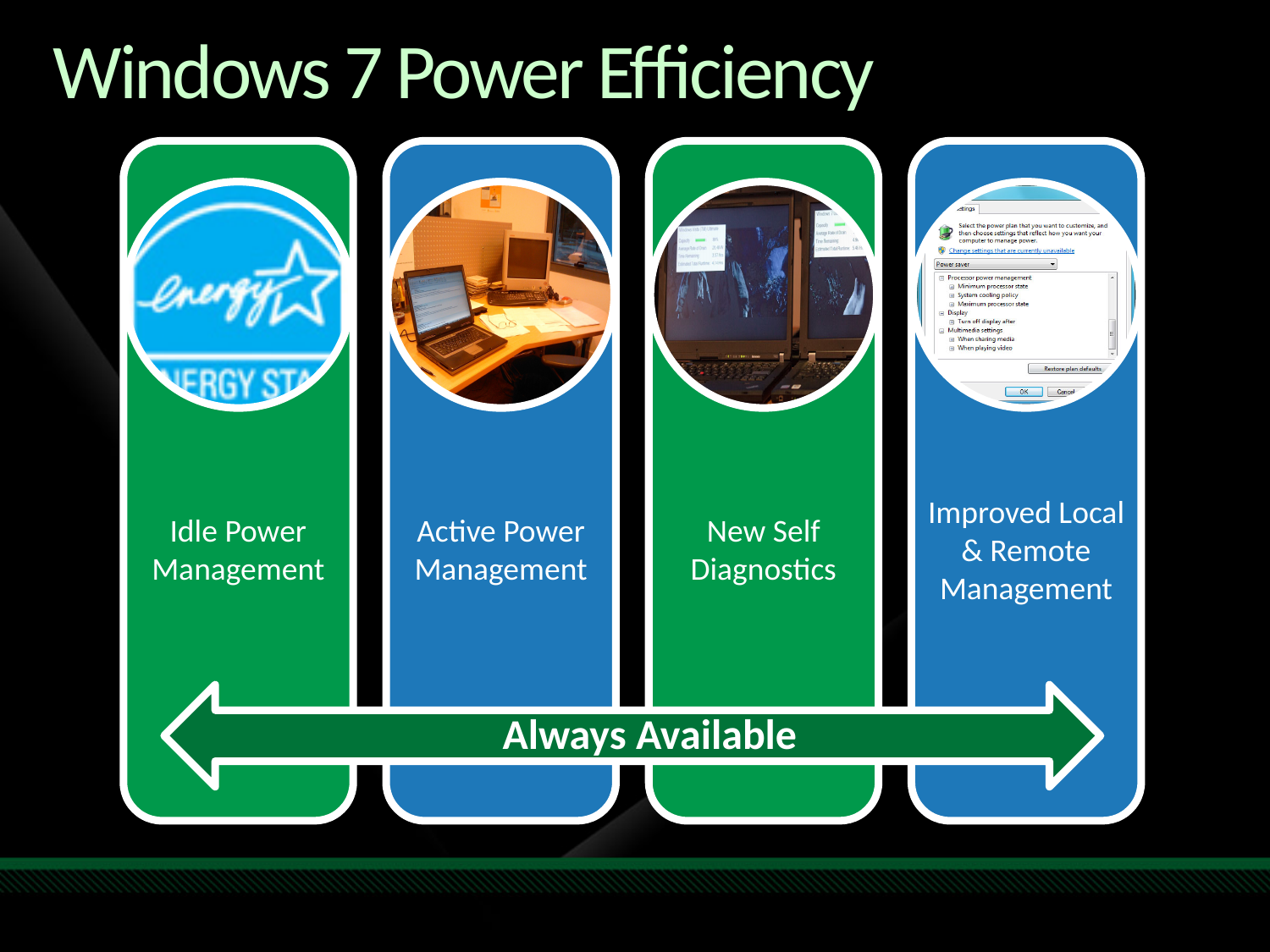

# Windows 7 Power Efficiency
Idle Power Management
Active Power Management
New Self Diagnostics
Improved Local & Remote Management
Always Available